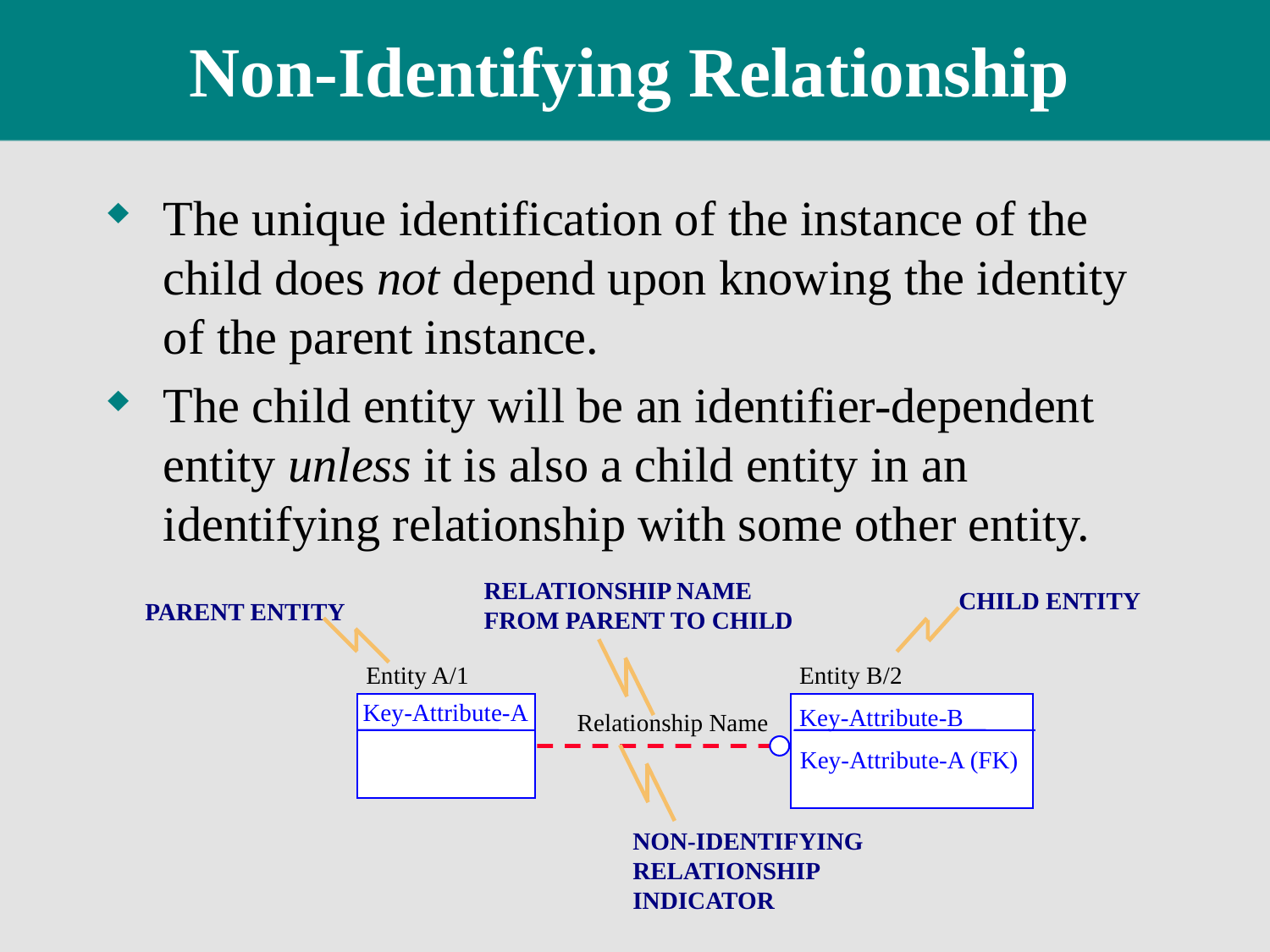

# Non-Identifying Relationship
The unique identification of the instance of the child does not depend upon knowing the identity of the parent instance.
The child entity will be an identifier-dependent entity unless it is also a child entity in an identifying relationship with some other entity.
RELATIONSHIP NAME
FROM PARENT TO CHILD

CHILD ENTITY

PARENT ENTITY

Entity A/1
Key-Attribute-A

Entity B/2

Key-Attribute-B

Key-Attribute-A (FK)
Relationship Name

NON-IDENTIFYING RELATIONSHIP
INDICATOR